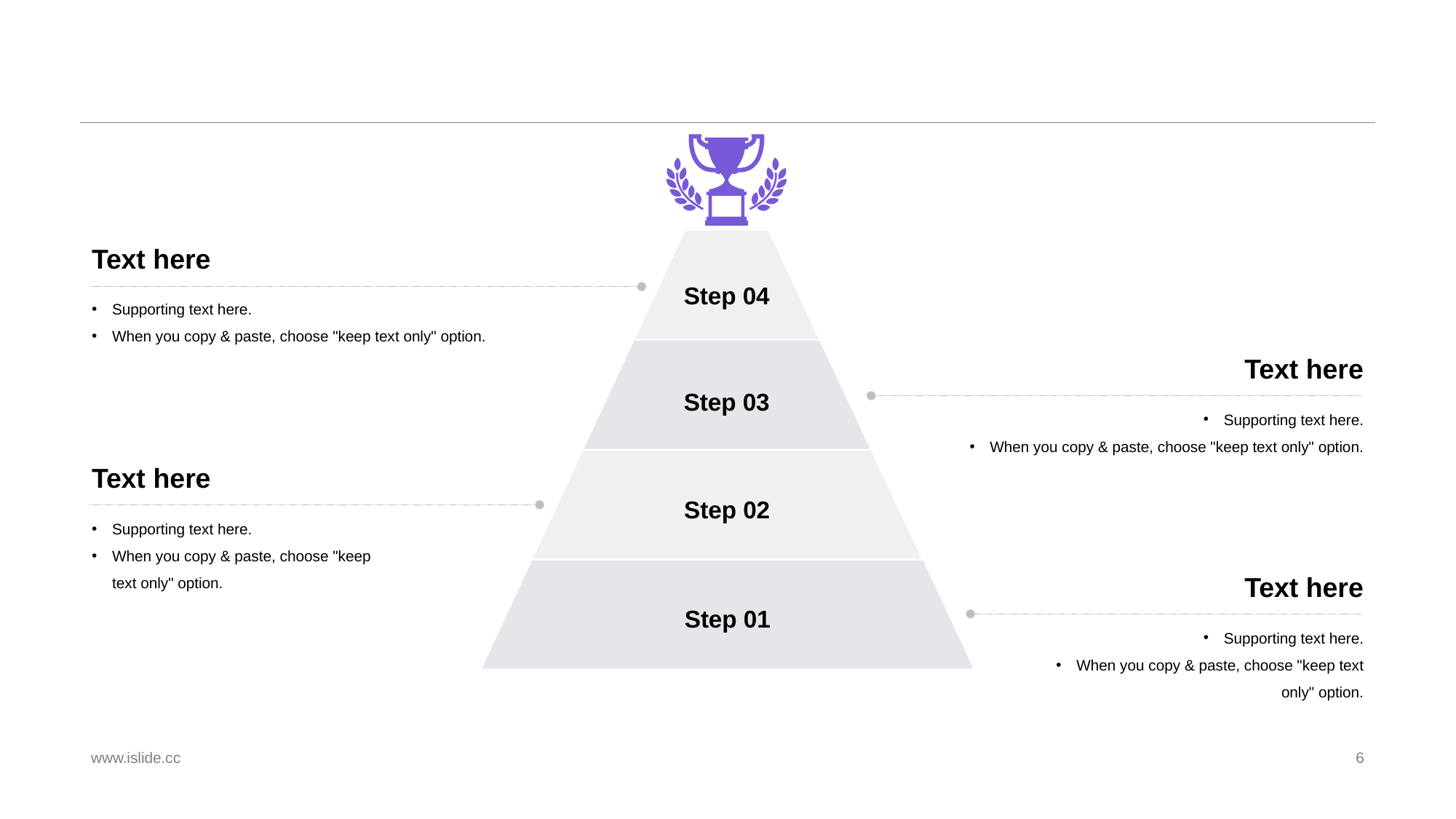

#

Step 04
Text here
Supporting text here.
When you copy & paste, choose "keep text only" option.
Step 03
Text here
Supporting text here.
When you copy & paste, choose "keep text only" option.
Step 02
Text here
Supporting text here.
When you copy & paste, choose "keep text only" option.
Step 01
Text here
Supporting text here.
When you copy & paste, choose "keep text only" option.
www.islide.cc
6